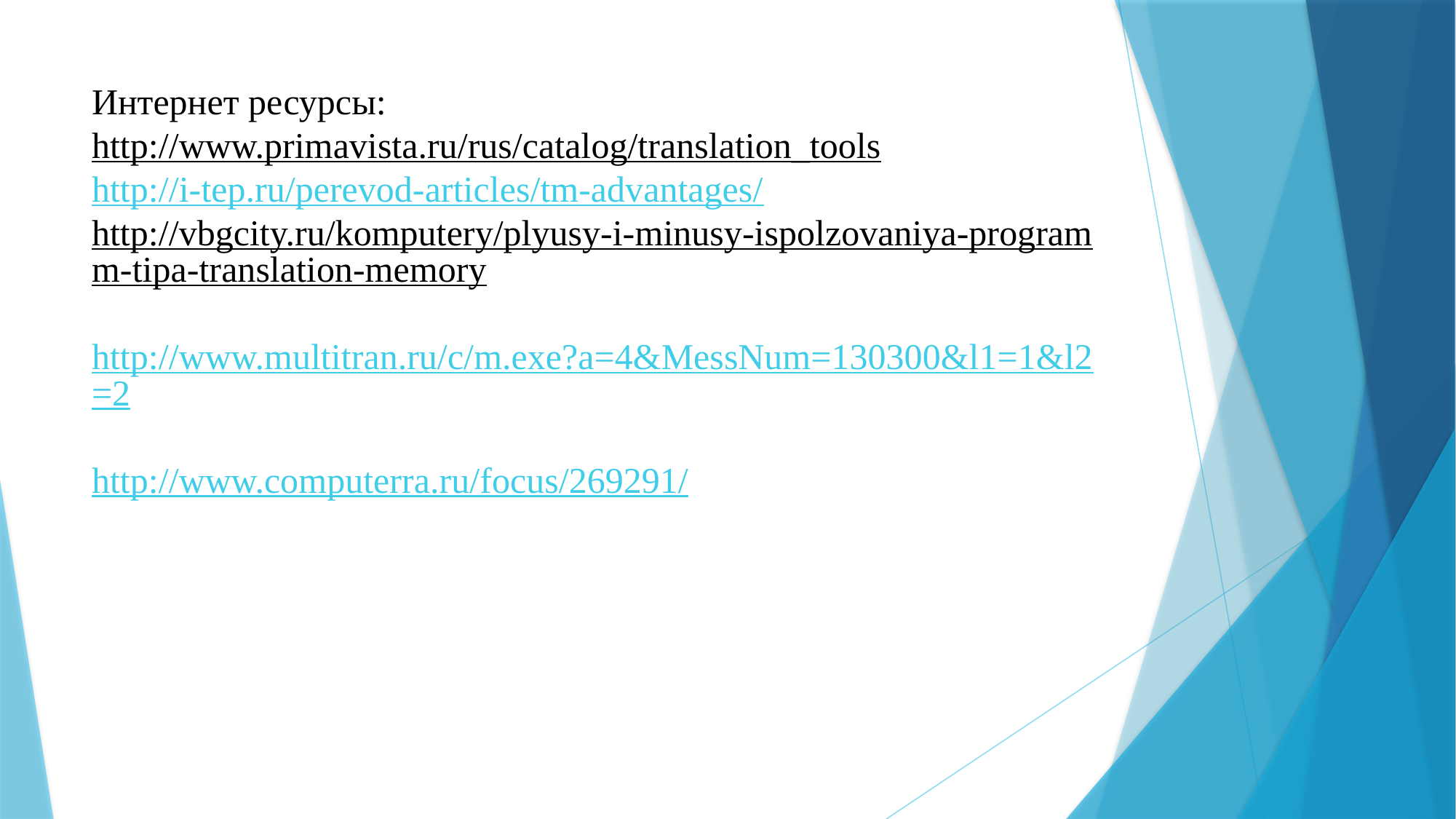

# Интернет ресурсы: http://www.primavista.ru/rus/catalog/translation_tools http://i-tep.ru/perevod-articles/tm-advantages/ http://vbgcity.ru/komputery/plyusy-i-minusy-ispolzovaniya-programm-tipa-translation-memory http://www.multitran.ru/c/m.exe?a=4&MessNum=130300&l1=1&l2=2 http://www.computerra.ru/focus/269291/